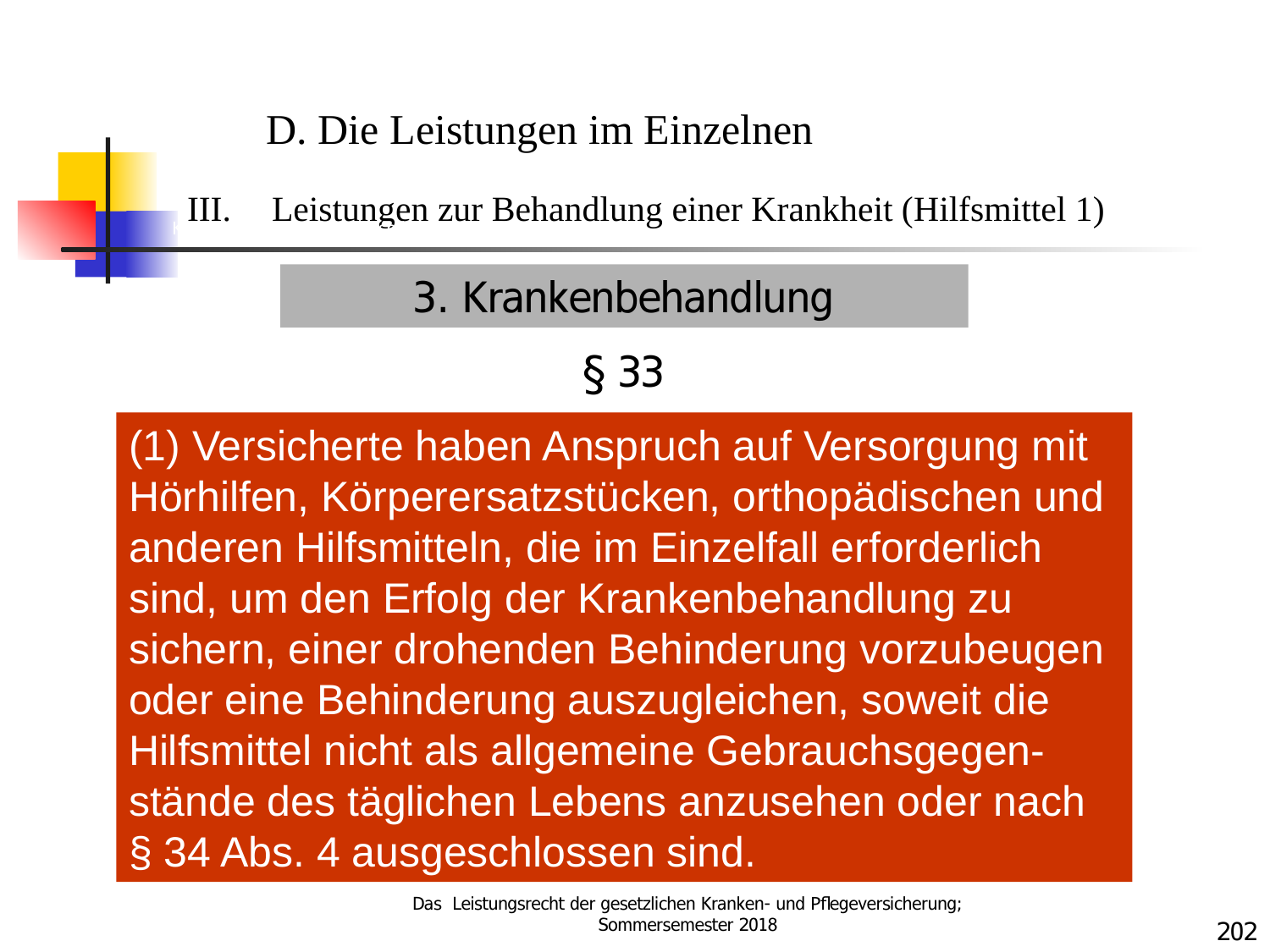

Krankenbehandlung 1 (Hilfsmittel)
D. Die Leistungen im Einzelnen

Leistungen zur Behandlung einer Krankheit (Hilfsmittel 1)
3. Krankenbehandlung
§ 33
(1) Versicherte haben Anspruch auf Versorgung mit Hörhilfen, Körperersatzstücken, orthopädischen und anderen Hilfsmitteln, die im Einzelfall erforderlich sind, um den Erfolg der Krankenbehandlung zu sichern, einer drohenden Behinderung vorzubeugen oder eine Behinderung auszugleichen, soweit die Hilfsmittel nicht als allgemeine Gebrauchsgegen-stände des täglichen Lebens anzusehen oder nach § 34 Abs. 4 ausgeschlossen sind.
Krankheit
Das  Leistungsrecht der gesetzlichen Kranken- und Pflegeversicherung; Sommersemester 2018
202